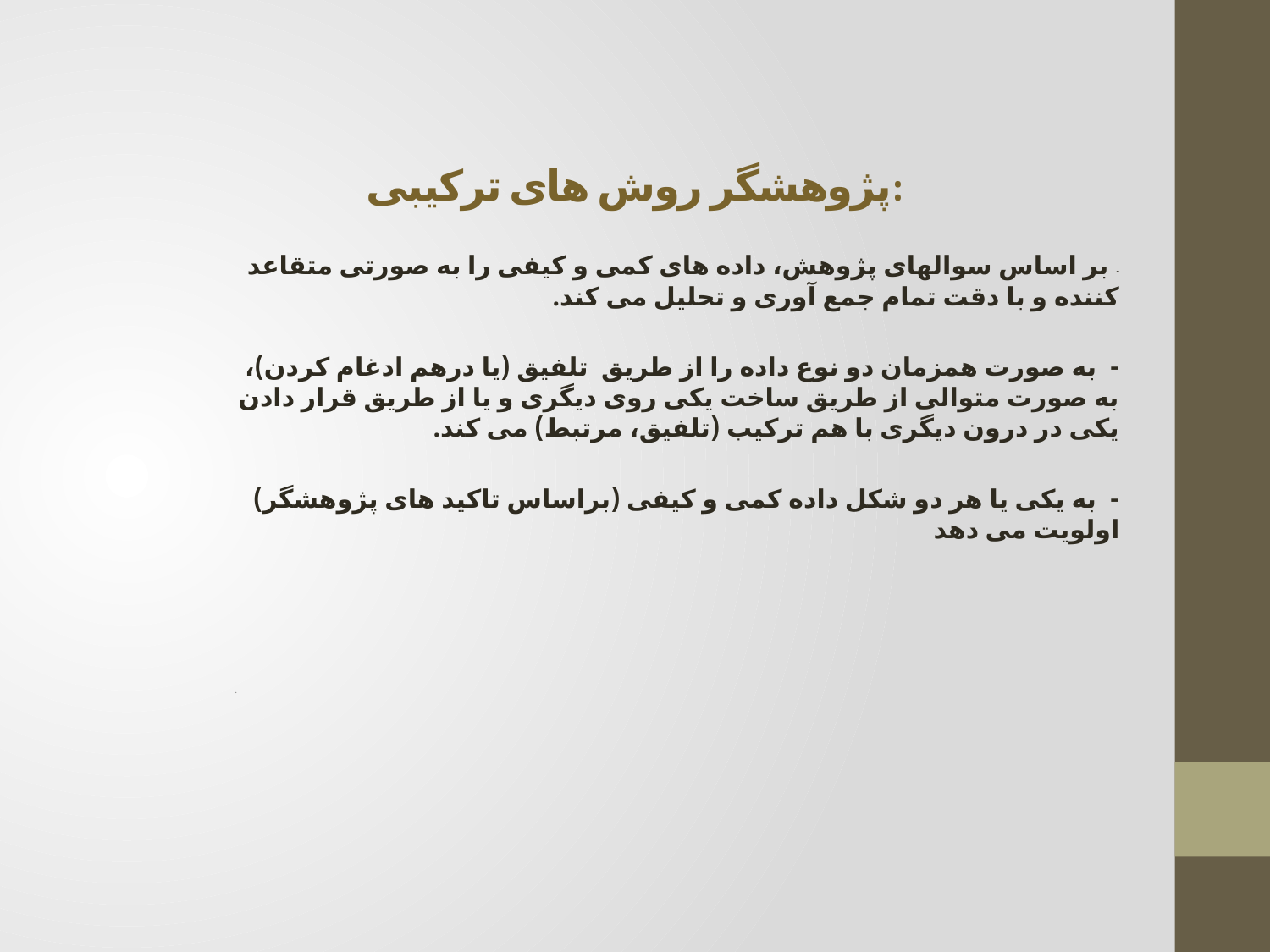

# پژوهشگر روش های ترکیبی:
-   بر اساس سوالهای پژوهش، داده های کمی و کیفی را به صورتی متقاعد کننده و با دقت تمام جمع آوری و تحلیل می کند.

-  به صورت همزمان دو نوع داده را از طریق  تلفیق (یا درهم ادغام کردن)،  به صورت متوالی از طریق ساخت یکی روی دیگری و یا از طریق قرار دادن یکی در درون دیگری با هم ترکیب (تلفیق، مرتبط) می کند.

-  به یکی یا هر دو شکل داده کمی و کیفی (براساس تاکید های پژوهشگر) اولویت می دهد

.